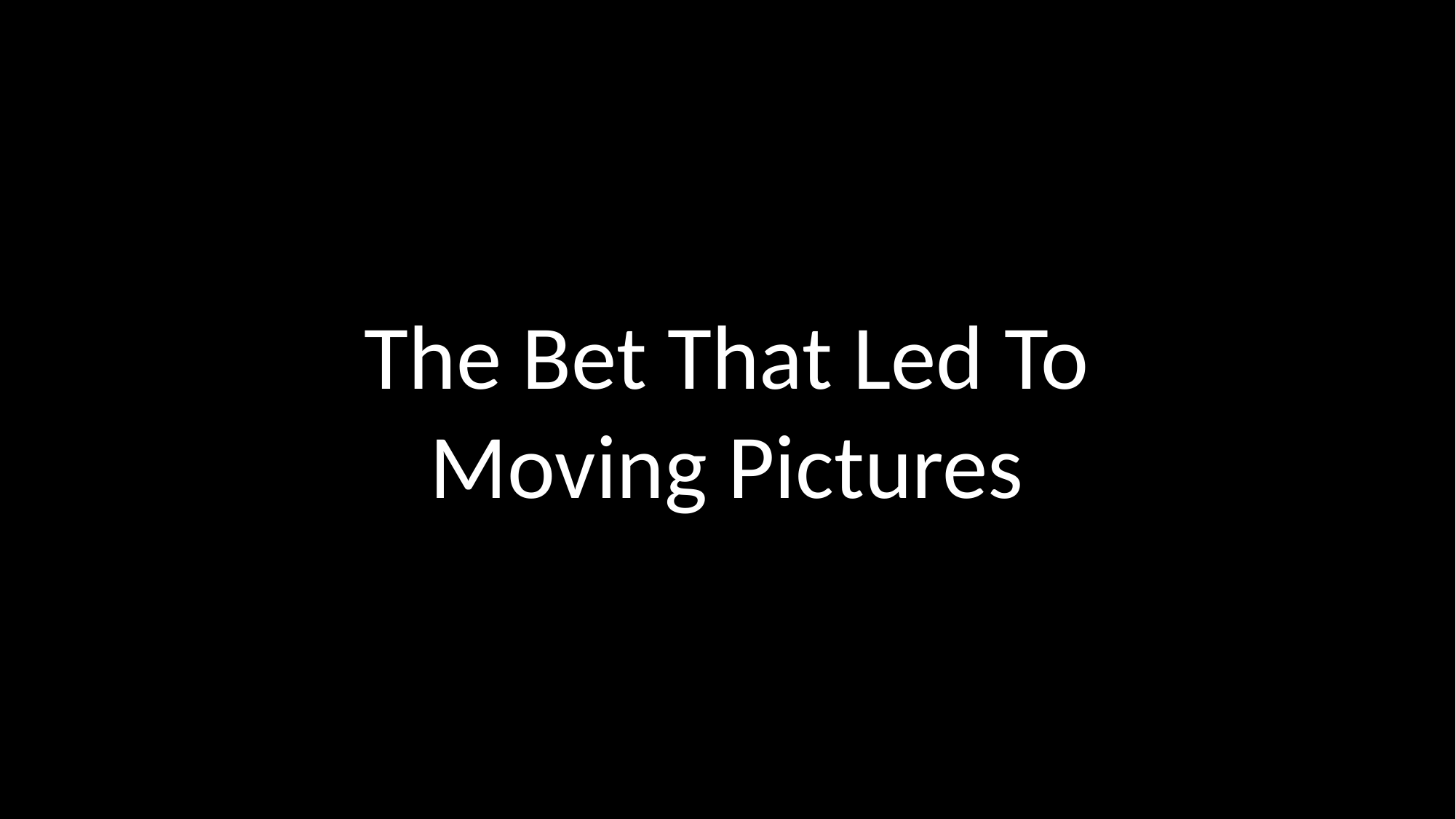

The Bet That Led To
Moving Pictures